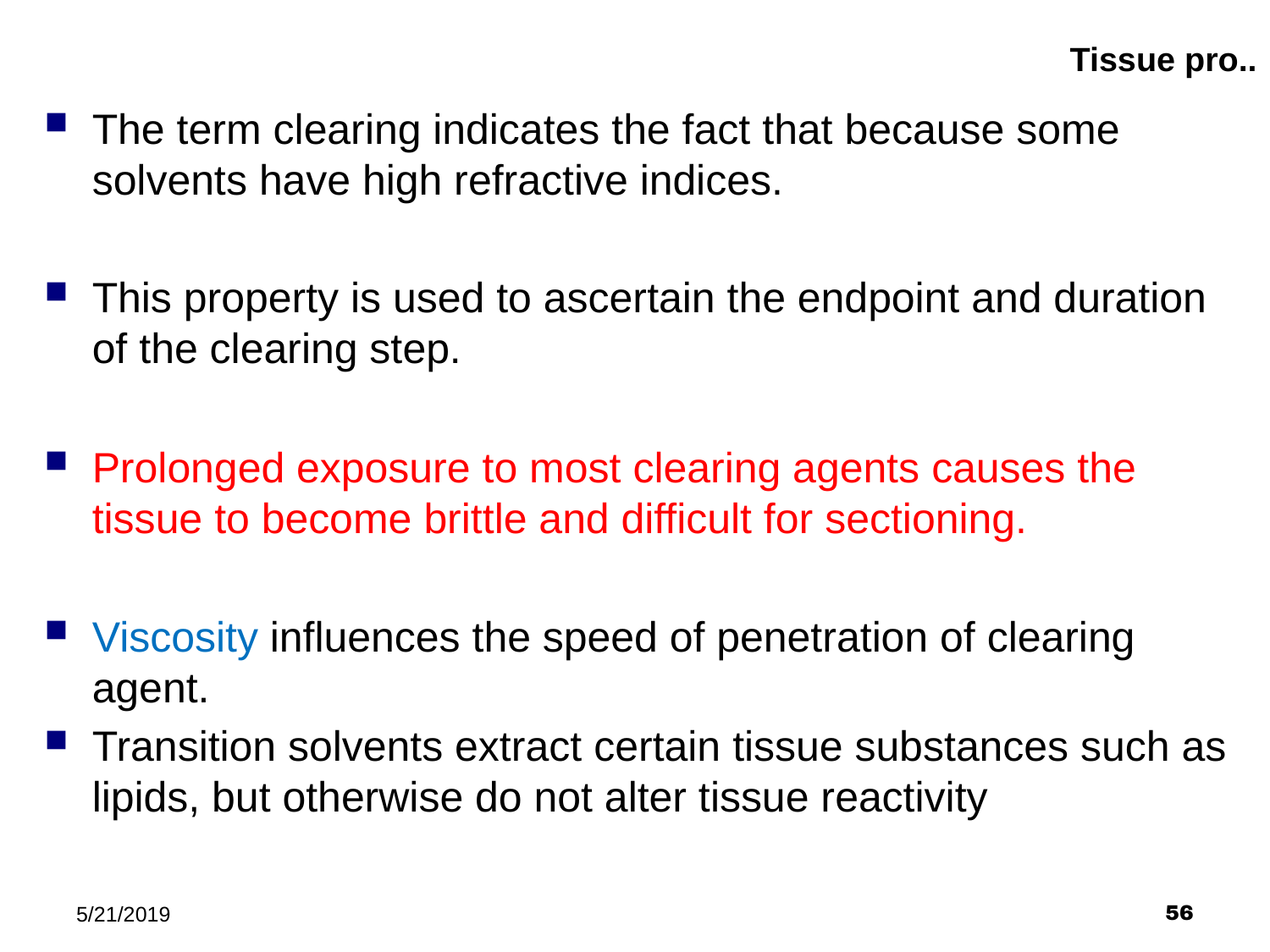

# Tissue pro..
The term clearing indicates the fact that because some solvents have high refractive indices.

This property is used to ascertain the endpoint and duration of the clearing step.

Prolonged exposure to most clearing agents causes the tissue to become brittle and difficult for sectioning.

Viscosity influences the speed of penetration of clearing agent.
Transition solvents extract certain tissue substances such as lipids, but otherwise do not alter tissue reactivity

5/21/2019
56